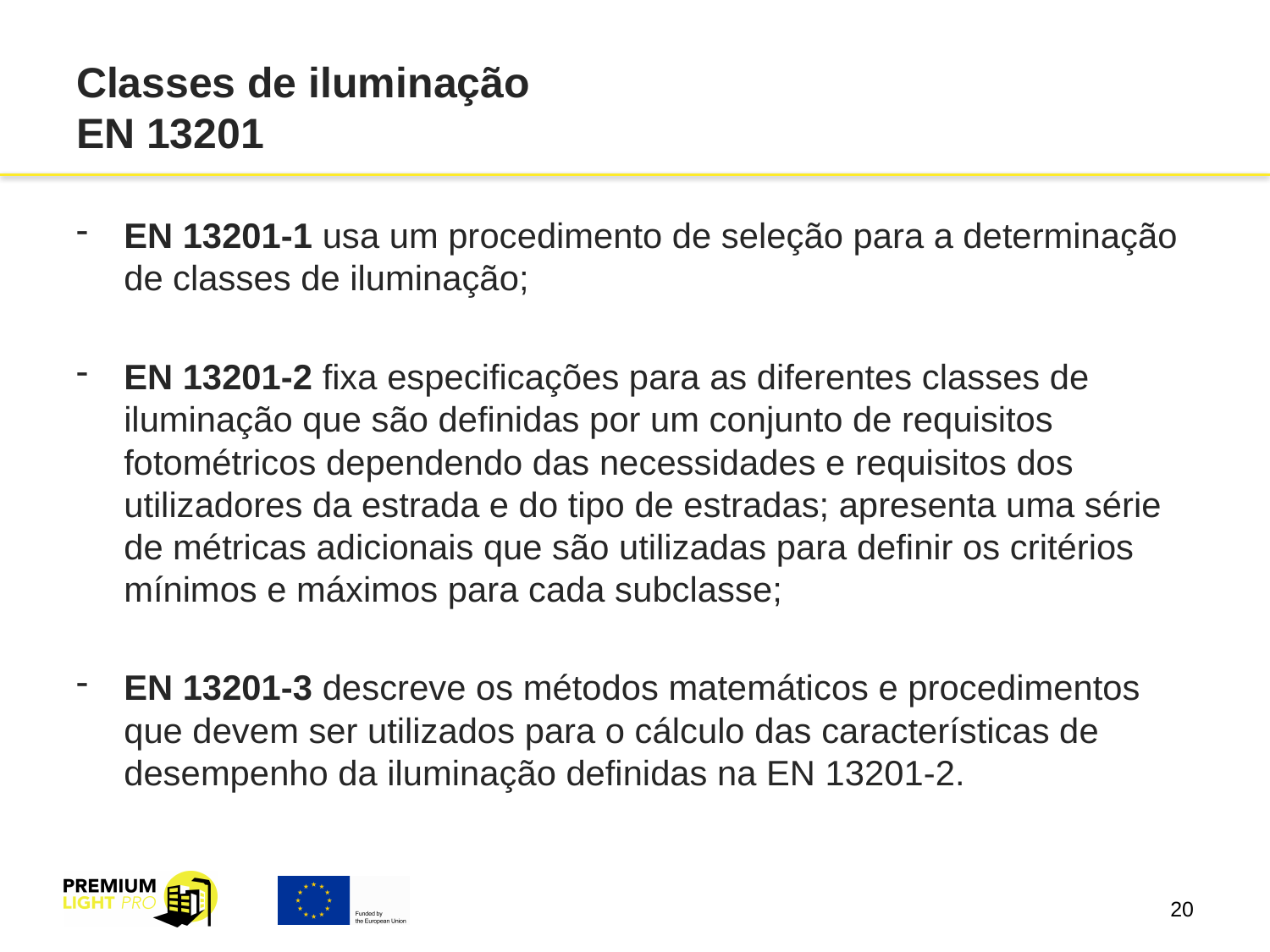

# Classes de iluminação EN 13201
EN 13201-1 usa um procedimento de seleção para a determinação de classes de iluminação;

EN 13201-2 fixa especificações para as diferentes classes de iluminação que são definidas por um conjunto de requisitos fotométricos dependendo das necessidades e requisitos dos utilizadores da estrada e do tipo de estradas; apresenta uma série de métricas adicionais que são utilizadas para definir os critérios mínimos e máximos para cada subclasse;

EN 13201-3 descreve os métodos matemáticos e procedimentos que devem ser utilizados para o cálculo das características de desempenho da iluminação definidas na EN 13201-2.